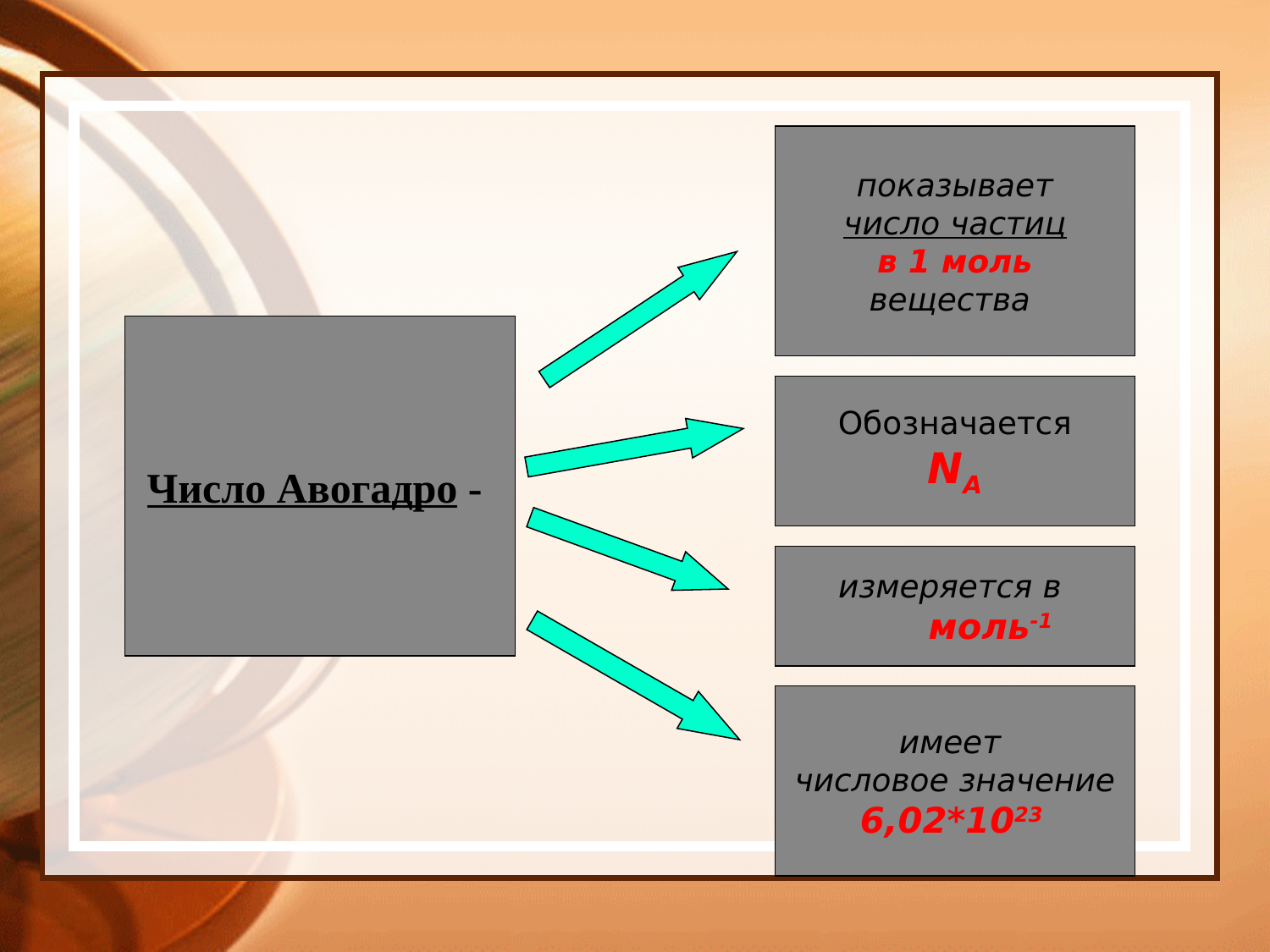

#
показывает
число частиц
в 1 моль
вещества

Число Авогадро -
Обозначается
NA

измеряется в
       моль-1

имеет
числовое значение
6,02*1023